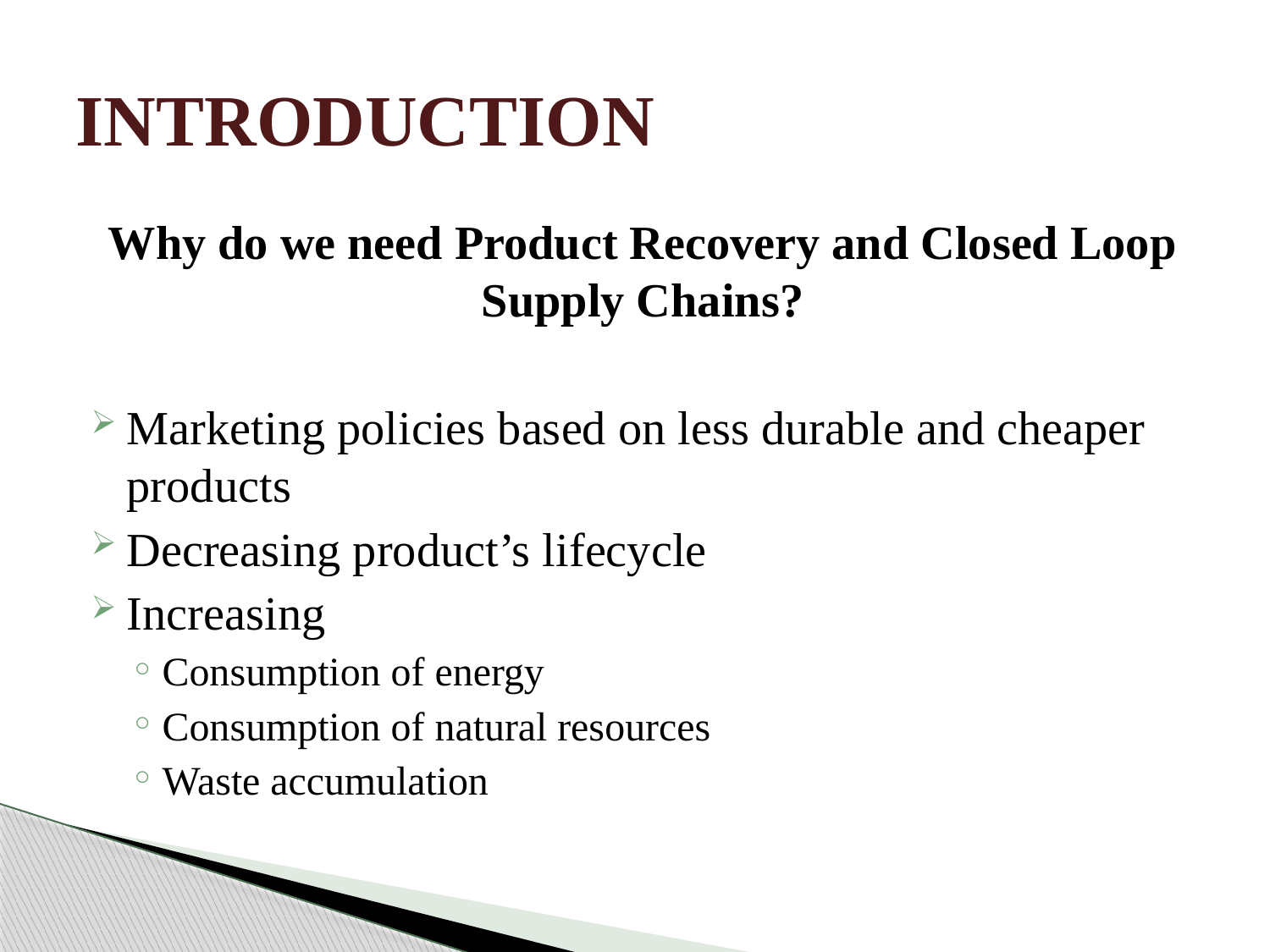

# INTRODUCTION
Why do we need Product Recovery and Closed Loop Supply Chains?

Marketing policies based on less durable and cheaper products
Decreasing product’s lifecycle
Increasing
Consumption of energy
Consumption of natural resources
Waste accumulation